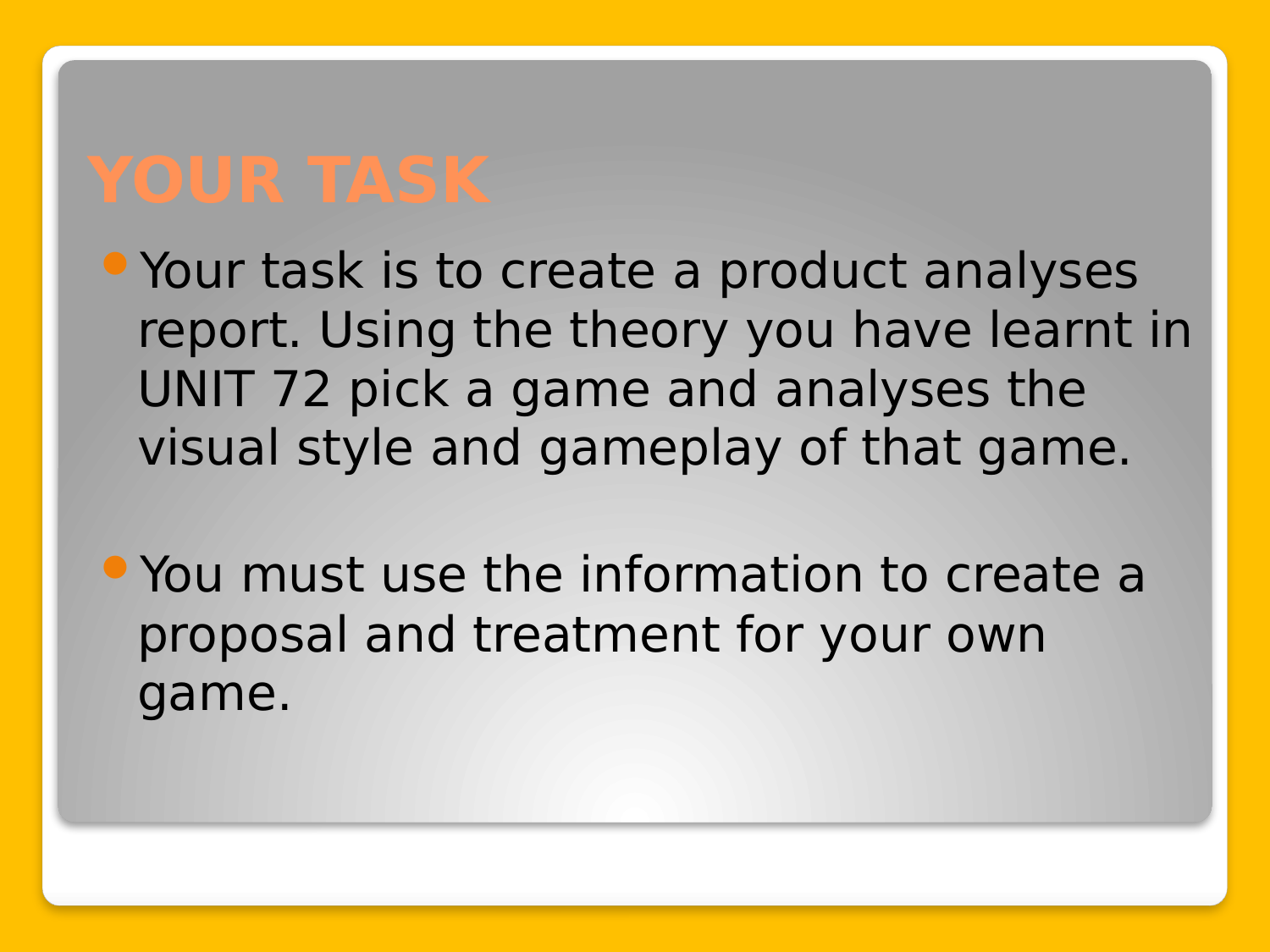

# YOUR TASK
Your task is to create a product analyses report. Using the theory you have learnt in UNIT 72 pick a game and analyses the visual style and gameplay of that game.

You must use the information to create a proposal and treatment for your own game.